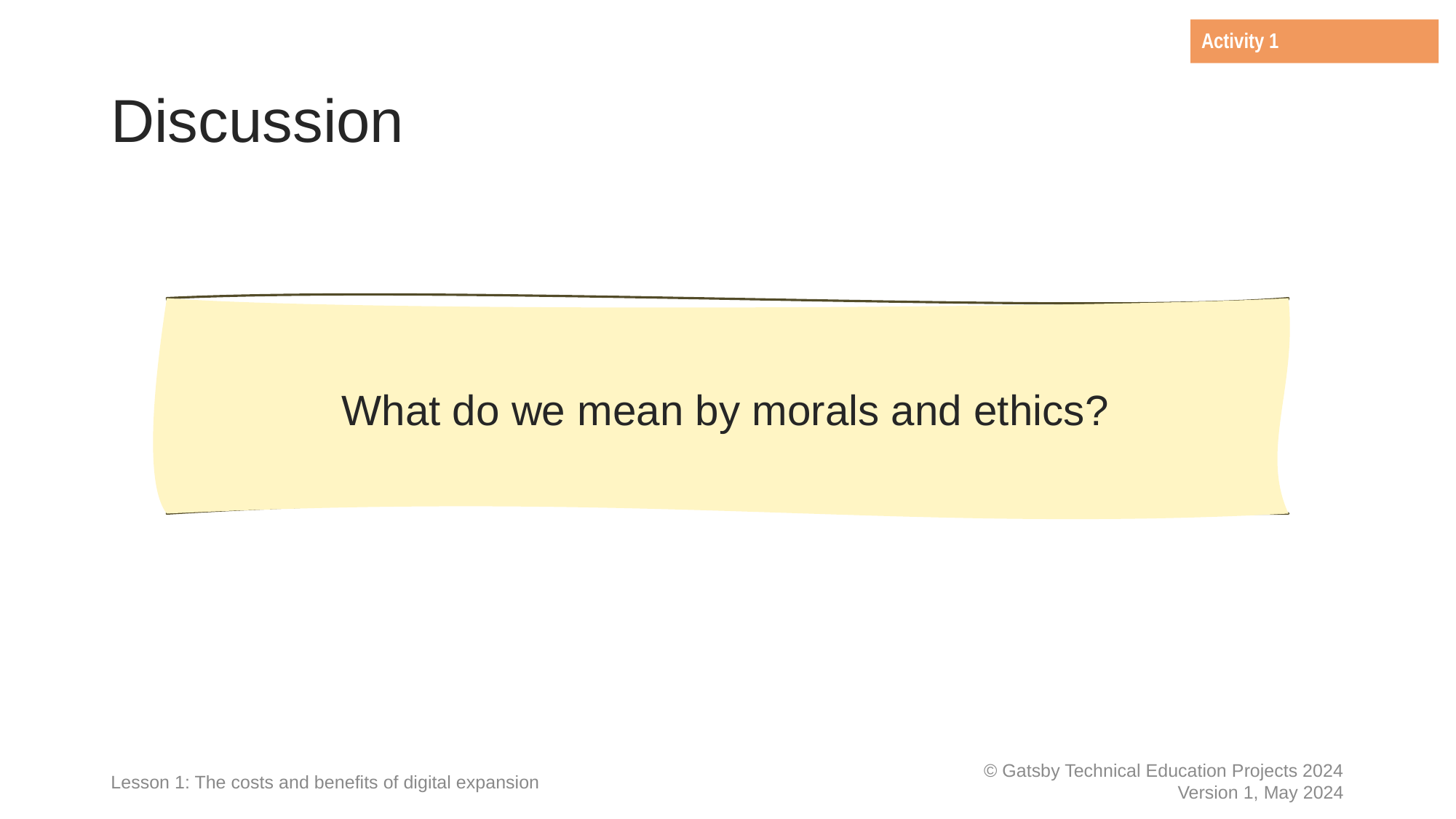

Activity 1
# Discussion

What do we mean by morals and ethics?
Lesson 1: The costs and benefits of digital expansion